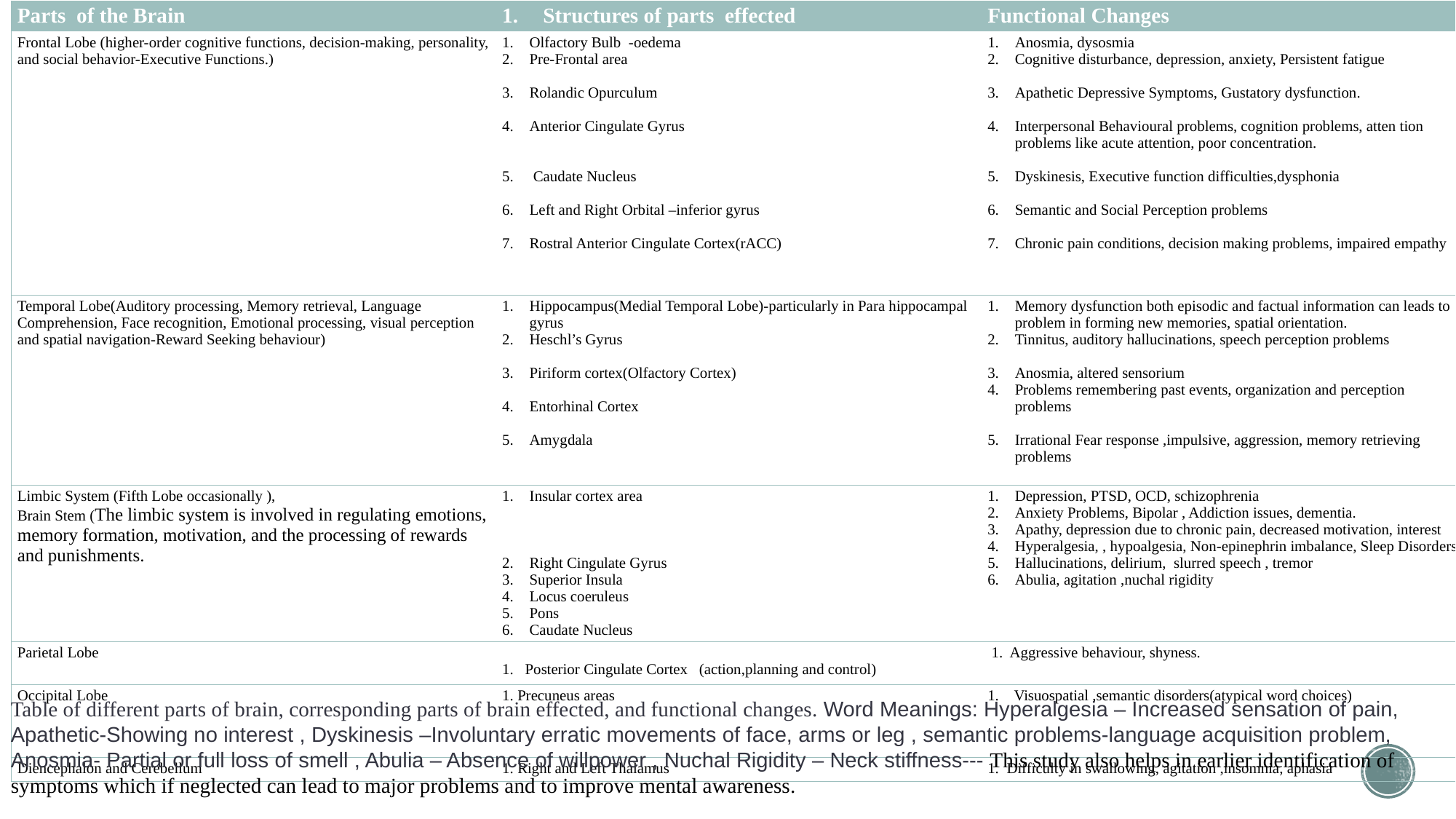

| Parts of the Brain | Structures of parts effected | Functional Changes |
| --- | --- | --- |
| Frontal Lobe (higher-order cognitive functions, decision-making, personality, and social behavior-Executive Functions.) | Olfactory Bulb -oedema Pre-Frontal area Rolandic Opurculum Anterior Cingulate Gyrus Caudate Nucleus Left and Right Orbital –inferior gyrus Rostral Anterior Cingulate Cortex(rACC) | Anosmia, dysosmia Cognitive disturbance, depression, anxiety, Persistent fatigue Apathetic Depressive Symptoms, Gustatory dysfunction. Interpersonal Behavioural problems, cognition problems, atten tion problems like acute attention, poor concentration. Dyskinesis, Executive function difficulties,dysphonia Semantic and Social Perception problems Chronic pain conditions, decision making problems, impaired empathy |
| Temporal Lobe(Auditory processing, Memory retrieval, Language Comprehension, Face recognition, Emotional processing, visual perception and spatial navigation-Reward Seeking behaviour) | Hippocampus(Medial Temporal Lobe)-particularly in Para hippocampal gyrus Heschl’s Gyrus Piriform cortex(Olfactory Cortex) Entorhinal Cortex Amygdala | Memory dysfunction both episodic and factual information can leads to problem in forming new memories, spatial orientation. Tinnitus, auditory hallucinations, speech perception problems Anosmia, altered sensorium Problems remembering past events, organization and perception problems Irrational Fear response ,impulsive, aggression, memory retrieving problems |
| Limbic System (Fifth Lobe occasionally ), Brain Stem (The limbic system is involved in regulating emotions, memory formation, motivation, and the processing of rewards and punishments. | Insular cortex area Right Cingulate Gyrus Superior Insula Locus coeruleus Pons Caudate Nucleus | Depression, PTSD, OCD, schizophrenia Anxiety Problems, Bipolar , Addiction issues, dementia. Apathy, depression due to chronic pain, decreased motivation, interest Hyperalgesia, , hypoalgesia, Non-epinephrin imbalance, Sleep Disorders Hallucinations, delirium, slurred speech , tremor Abulia, agitation ,nuchal rigidity |
| Parietal Lobe | 1. Posterior Cingulate Cortex (action,planning and control) | 1. Aggressive behaviour, shyness. |
| Occipital Lobe | 1. Precuneus areas | 1. Visuospatial ,semantic disorders(atypical word choices) |
| Diencephalon and Cerebellum | 1. Right and Left Thalamus | 1. Difficulty in swallowing, agitation ,insomnia, aphasia |
Table of different parts of brain, corresponding parts of brain effected, and functional changes. Word Meanings: Hyperalgesia – Increased sensation of pain, Apathetic-Showing no interest , Dyskinesis –Involuntary erratic movements of face, arms or leg , semantic problems-language acquisition problem, Anosmia- Partial or full loss of smell , Abulia – Absence of willpower , Nuchal Rigidity – Neck stiffness--- This study also helps in earlier identification of symptoms which if neglected can lead to major problems and to improve mental awareness.